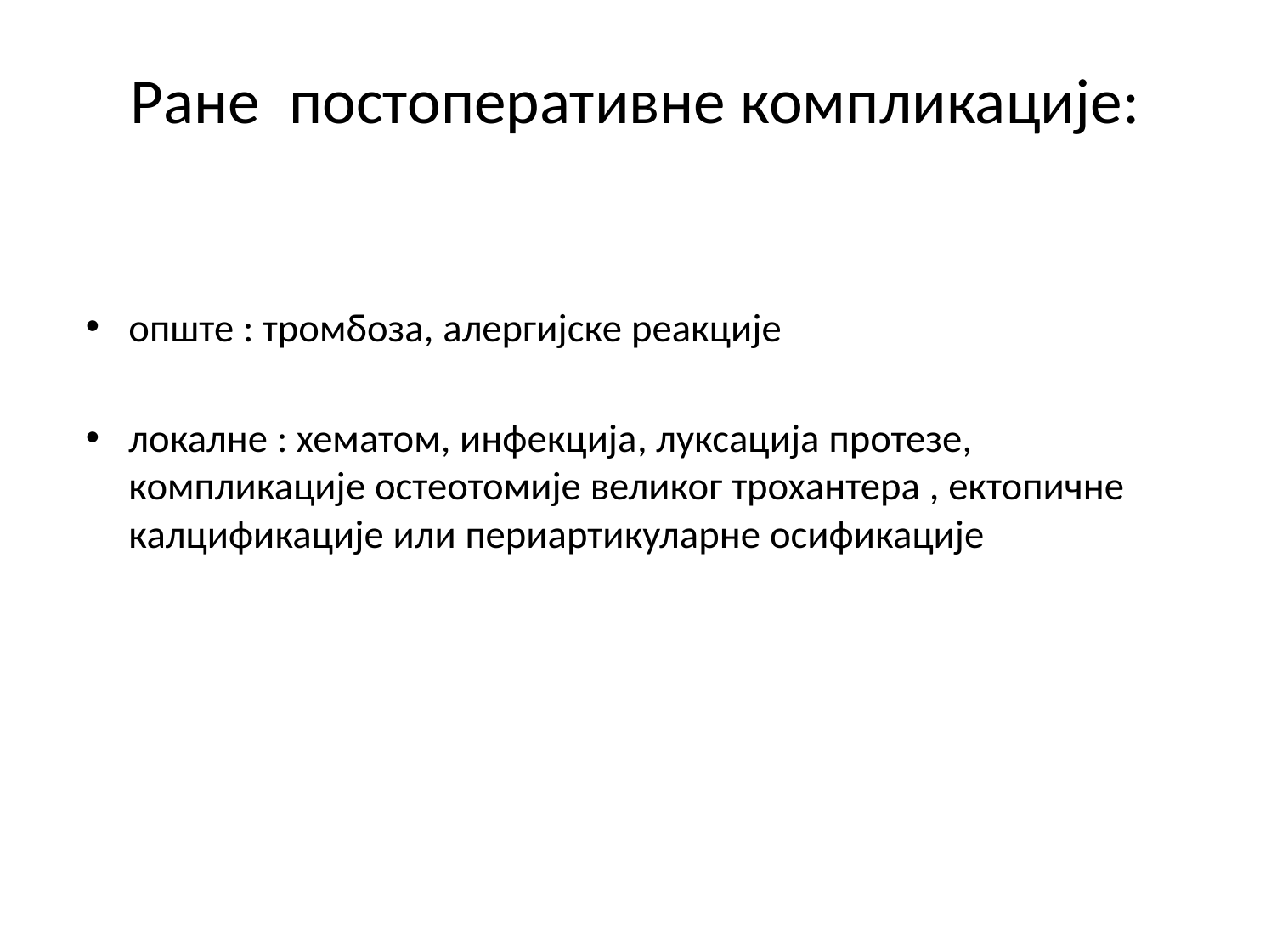

# Ране  постоперативне компликације:
опште : тромбоза, алергијске реакције

локалне : хематом, инфекција, луксација протезе, компликације остеотомије великог трохантера , ектопичне калцификације или периартикуларне осификације